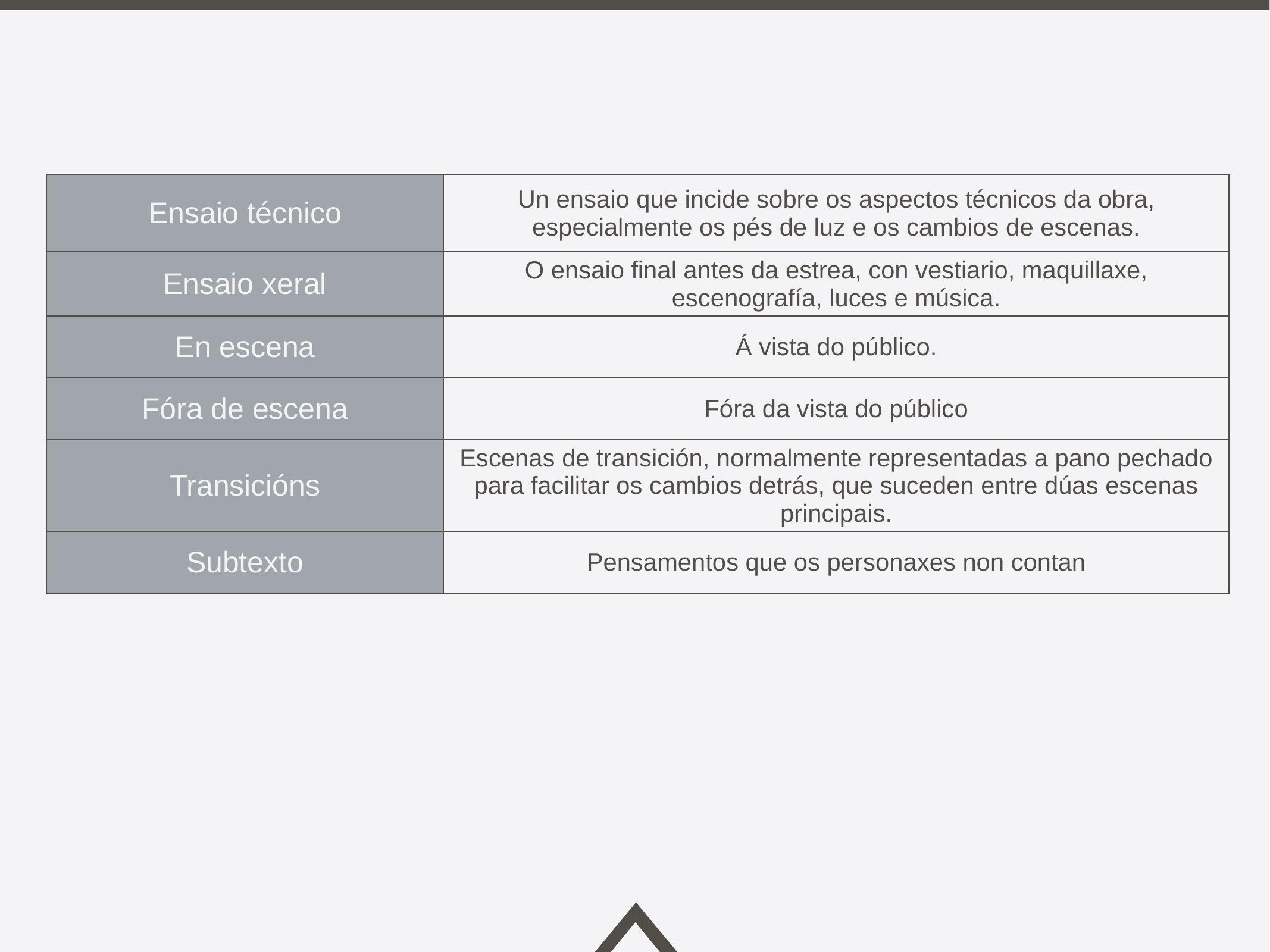

| Ensaio técnico | Un ensaio que incide sobre os aspectos técnicos da obra, especialmente os pés de luz e os cambios de escenas. |
| --- | --- |
| Ensaio xeral | O ensaio final antes da estrea, con vestiario, maquillaxe, escenografía, luces e música. |
| En escena | Á vista do público. |
| Fóra de escena | Fóra da vista do público |
| Transicións | Escenas de transición, normalmente representadas a pano pechado para facilitar os cambios detrás, que suceden entre dúas escenas principais. |
| Subtexto | Pensamentos que os personaxes non contan |